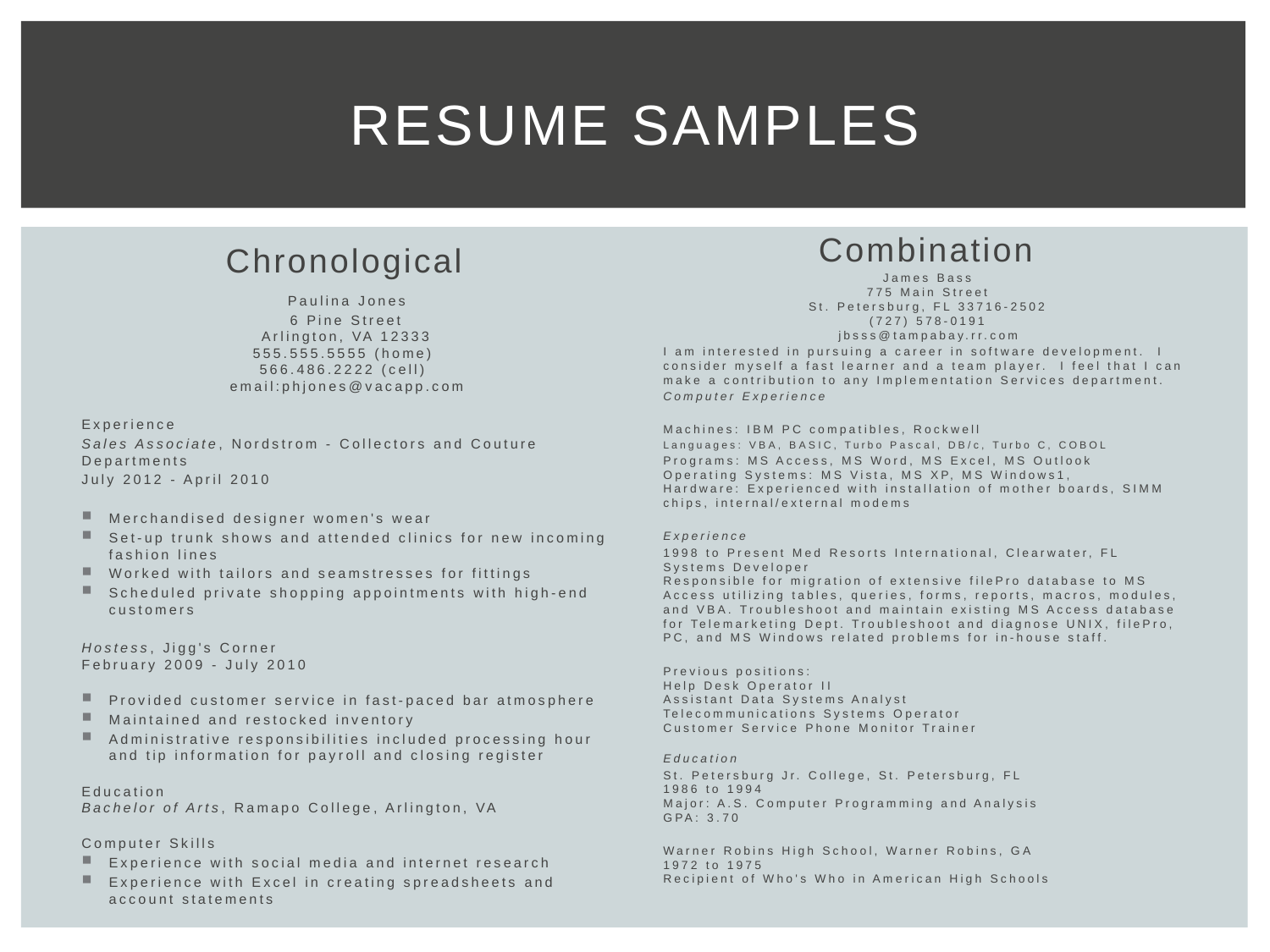

# Resume Samples
Combination
Chronological
James Bass
775 Main Street
St. Petersburg, FL 33716-2502
(727) 578-0191
jbsss@tampabay.rr.com
I am interested in pursuing a career in software development.  I consider myself a fast learner and a team player.  I feel that I can make a contribution to any Implementation Services department.
Computer Experience

Machines: IBM PC compatibles, Rockwell
Languages: VBA, BASIC, Turbo Pascal, DB/c, Turbo C, COBOL
Programs: MS Access, MS Word, MS Excel, MS Outlook      Operating Systems: MS Vista, MS XP, MS Windows1, Hardware: Experienced with installation of mother boards, SIMM chips, internal/external modems

Experience
1998 to Present Med Resorts International, Clearwater, FL
Systems Developer
Responsible for migration of extensive filePro database to MS Access utilizing tables, queries, forms, reports, macros, modules, and VBA. Troubleshoot and maintain existing MS Access database for Telemarketing Dept. Troubleshoot and diagnose UNIX, filePro, PC, and MS Windows related problems for in-house staff.

Previous positions:
Help Desk Operator II
Assistant Data Systems Analyst
Telecommunications Systems Operator
Customer Service Phone Monitor Trainer
Education
St. Petersburg Jr. College, St. Petersburg, FL
1986 to 1994
Major: A.S. Computer Programming and Analysis
GPA: 3.70

Warner Robins High School, Warner Robins, GA
1972 to 1975
Recipient of Who's Who in American High Schools

Paulina Jones
6 Pine Street
Arlington, VA 12333
555.555.5555 (home)
566.486.2222 (cell)
email:phjones@vacapp.com

Experience
Sales Associate, Nordstrom - Collectors and Couture Departments
July 2012 - April 2010

Merchandised designer women's wear
Set-up trunk shows and attended clinics for new incoming fashion lines
Worked with tailors and seamstresses for fittings
Scheduled private shopping appointments with high-end customers

Hostess, Jigg's Corner
February 2009 - July 2010
Provided customer service in fast-paced bar atmosphere
Maintained and restocked inventory
Administrative responsibilities included processing hour and tip information for payroll and closing register
Education
Bachelor of Arts, Ramapo College, Arlington, VA
Computer Skills
Experience with social media and internet research
Experience with Excel in creating spreadsheets and account statements